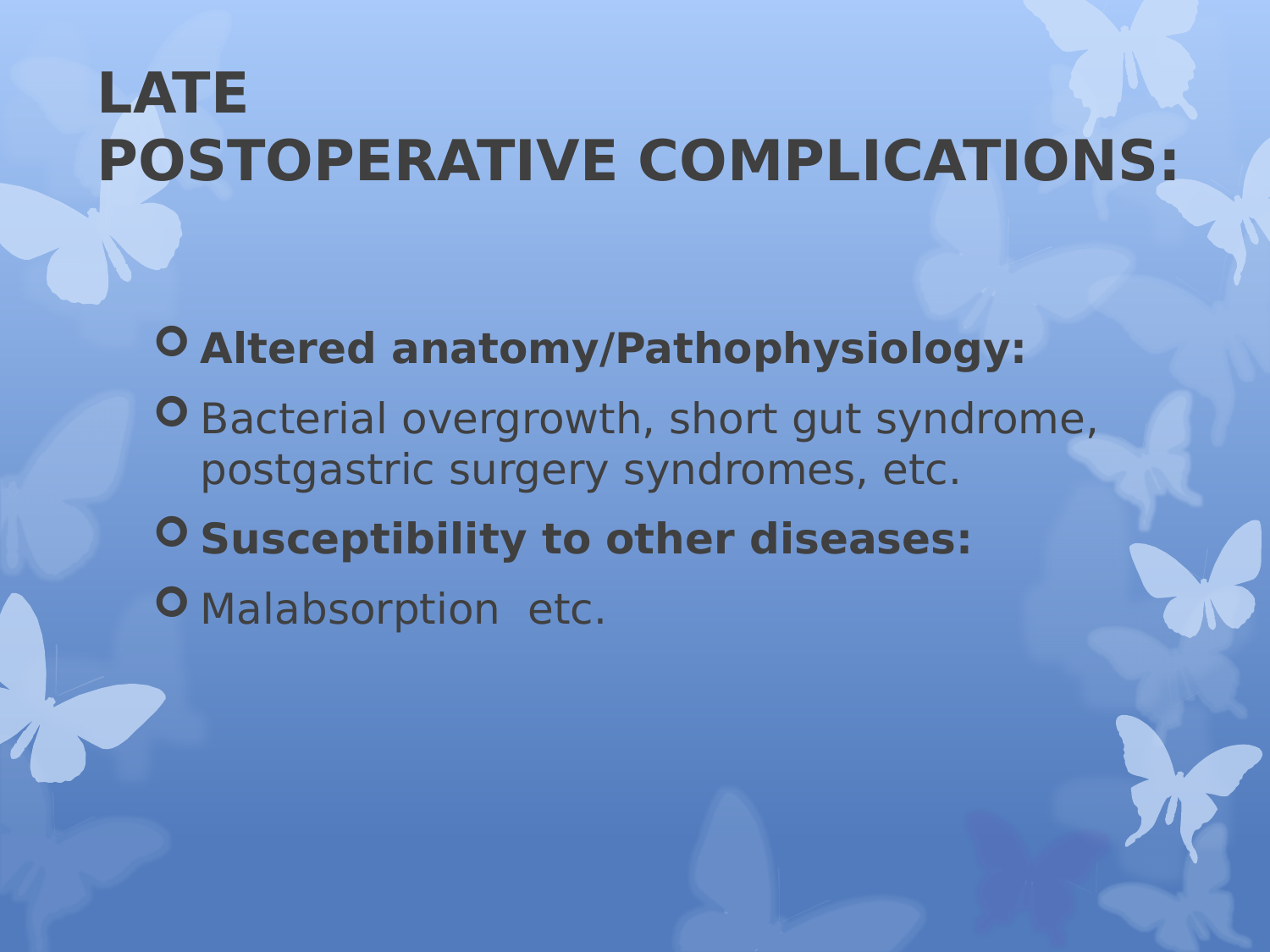

# LATE POSTOPERATIVE COMPLICATIONS:
Altered anatomy/Pathophysiology:
Bacterial overgrowth, short gut syndrome, postgastric surgery syndromes, etc.
Susceptibility to other diseases:
Malabsorption  etc.